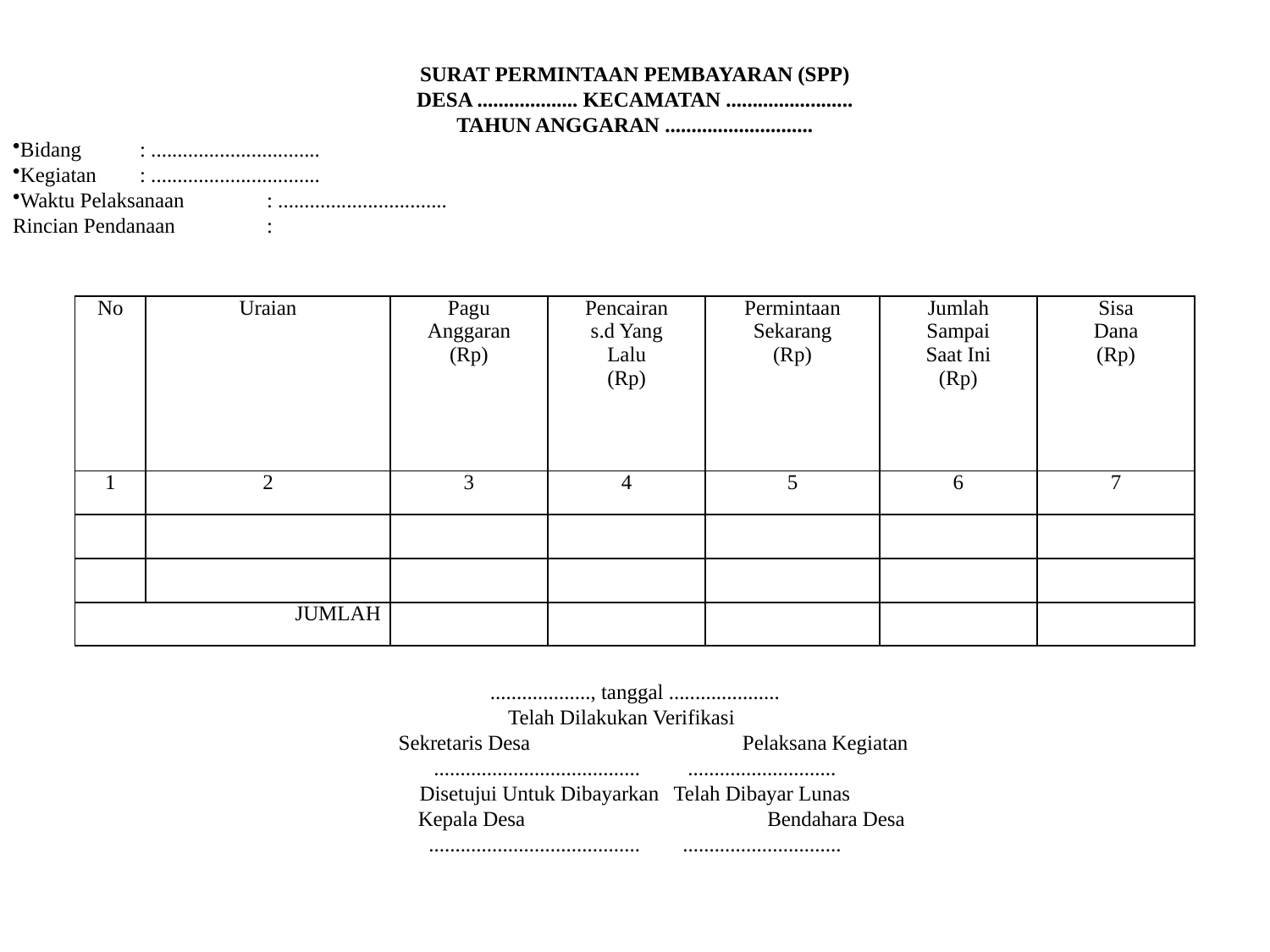

SURAT PERMINTAAN PEMBAYARAN (SPP)
DESA ................... KECAMATAN ........................
TAHUN ANGGARAN ............................
Bidang	: ................................
Kegiatan	: ................................
Waktu Pelaksanaan	: ................................
Rincian Pendanaan	:
| No | Uraian | Pagu Anggaran (Rp) | Pencairan s.d Yang Lalu (Rp) | Permintaan Sekarang (Rp) | Jumlah Sampai Saat Ini (Rp) | Sisa Dana (Rp) |
| --- | --- | --- | --- | --- | --- | --- |
| 1 | 2 | 3 | 4 | 5 | 6 | 7 |
|  |  |  |  |  |  |  |
|  |  |  |  |  |  |  |
| JUMLAH |  |  |  |  |  |  |
..................., tanggal .....................
Telah Dilakukan Verifikasi
       Sekretaris Desa		Pelaksana Kegiatan
.......................................	............................
Disetujui Untuk Dibayarkan	Telah Dibayar Lunas
          Kepala Desa		    Bendahara Desa
........................................	..............................